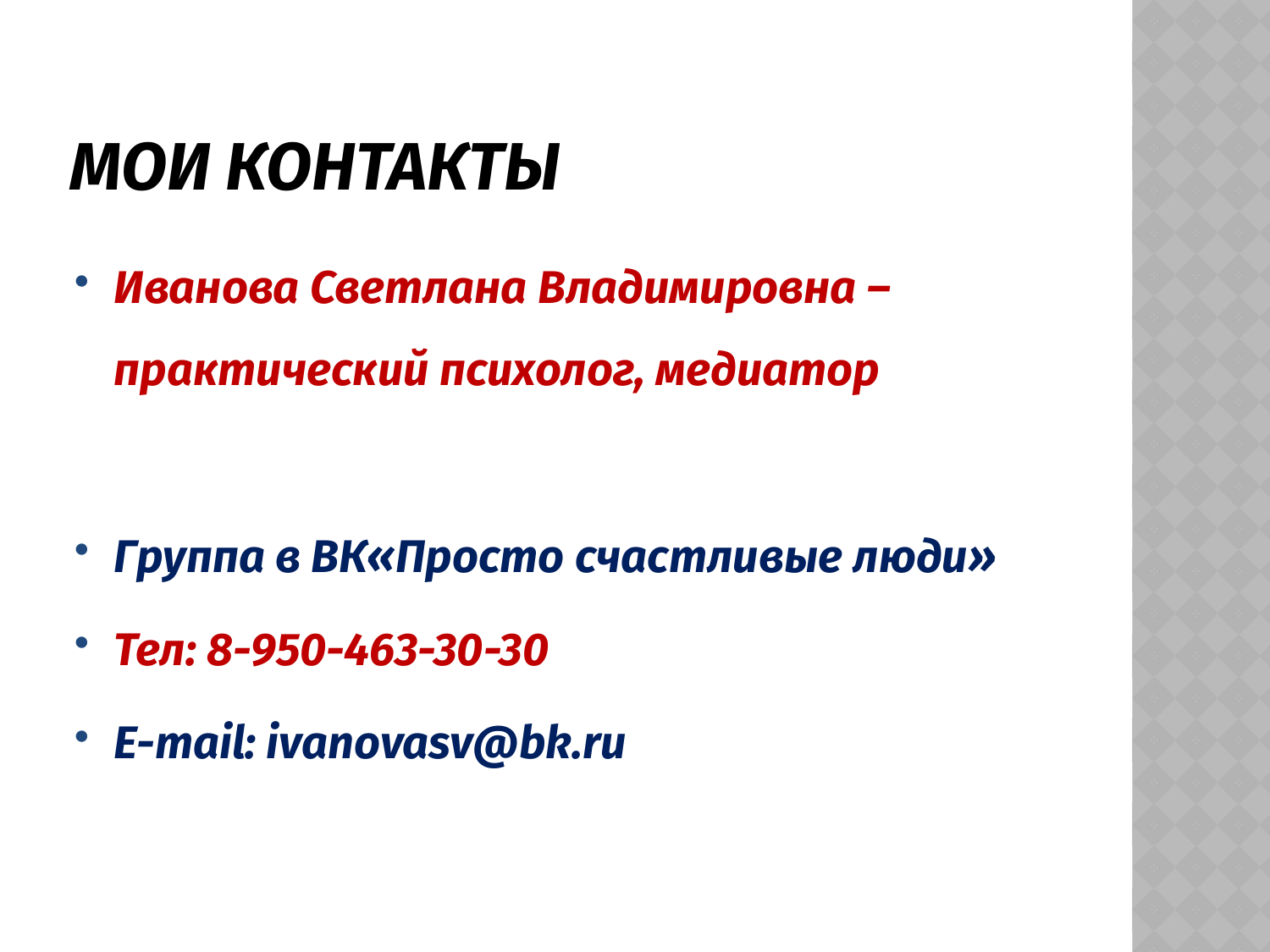

# Мои контакты
Иванова Светлана Владимировна – практический психолог, медиатор

Группа в ВК«Просто счастливые люди»
Тел: 8-950-463-30-30
E-mail: ivanovasv@bk.ru